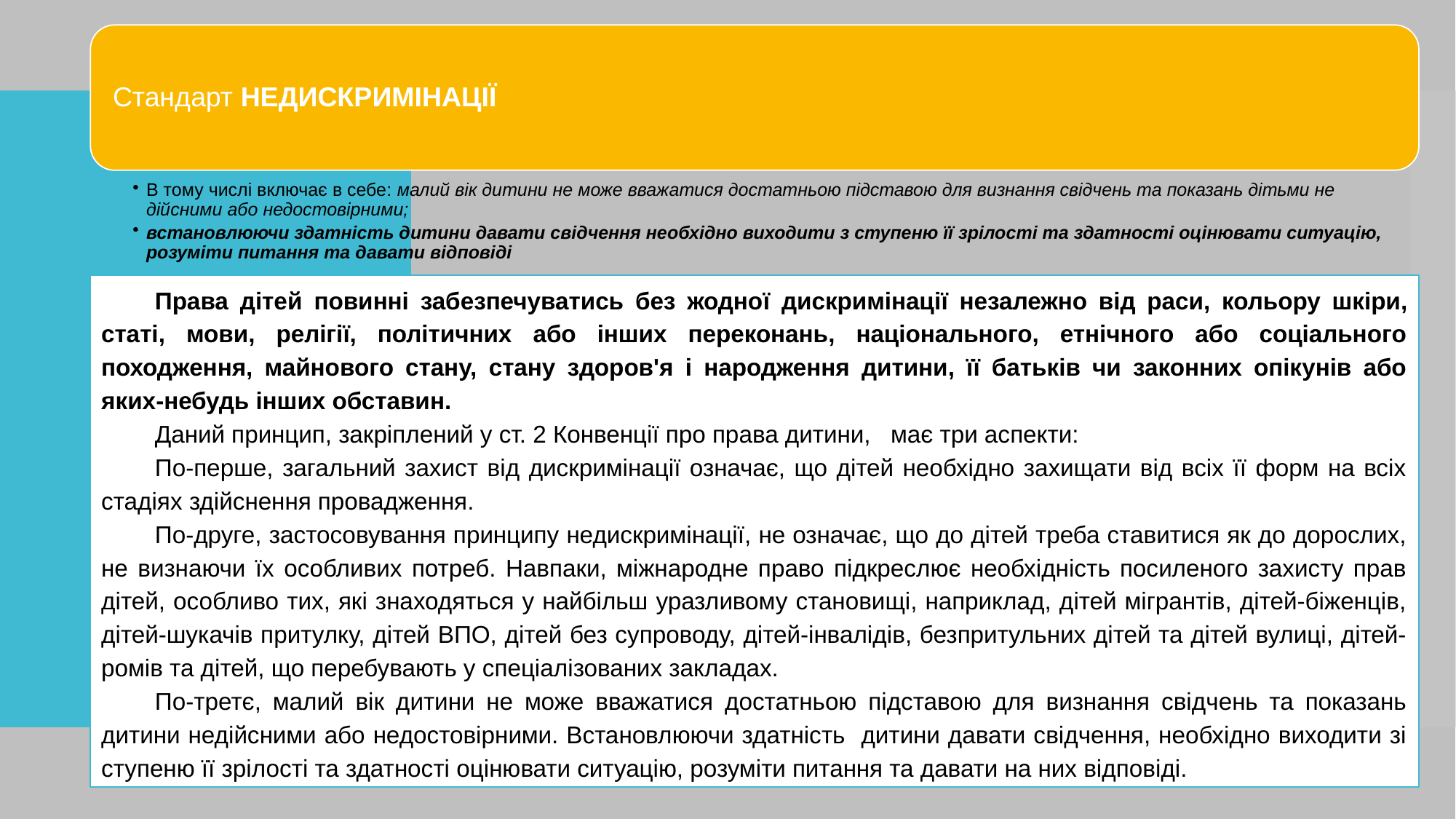

Стандарт НЕДИСКРИМІНАЦІЇ
В тому числі включає в себе: малий вік дитини не може вважатися достатньою підставою для визнання свідчень та показань дітьми не дійсними або недостовірними;
встановлюючи здатність дитини давати свідчення необхідно виходити з ступеню її зрілості та здатності оцінювати ситуацію, розуміти питання та давати відповіді
Права дітей повинні забезпечуватись без жодної дискримінації незалежно від раси, кольору шкіри, статі, мови, релігії, політичних або інших переконань, національного, етнічного або соціального походження, майнового стану, стану здоров'я і народження дитини, її батьків чи законних опікунів або яких-небудь інших обставин.
Даний принцип, закріплений у ст. 2 Конвенції про права дитини,   має три аспекти:
По-перше, загальний захист від дискримінації означає, що дітей необхідно захищати від всіх її форм на всіх стадіях здійснення провадження.
По-друге, застосовування принципу недискримінації, не означає, що до дітей треба ставитися як до дорослих, не визнаючи їх особливих потреб. Навпаки, міжнародне право підкреслює необхідність посиленого захисту прав дітей, особливо тих, які знаходяться у найбільш уразливому становищі, наприклад, дітей мігрантів, дітей-біженців, дітей-шукачів притулку, дітей ВПО, дітей без супроводу, дітей-інвалідів, безпритульних дітей та дітей вулиці, дітей-ромів та дітей, що перебувають у спеціалізованих закладах.
По-третє, малий вік дитини не може вважатися достатньою підставою для визнання свідчень та показань дитини недійсними або недостовірними. Встановлюючи здатність  дитини давати свідчення, необхідно виходити зі ступеню її зрілості та здатності оцінювати ситуацію, розуміти питання та давати на них відповіді.